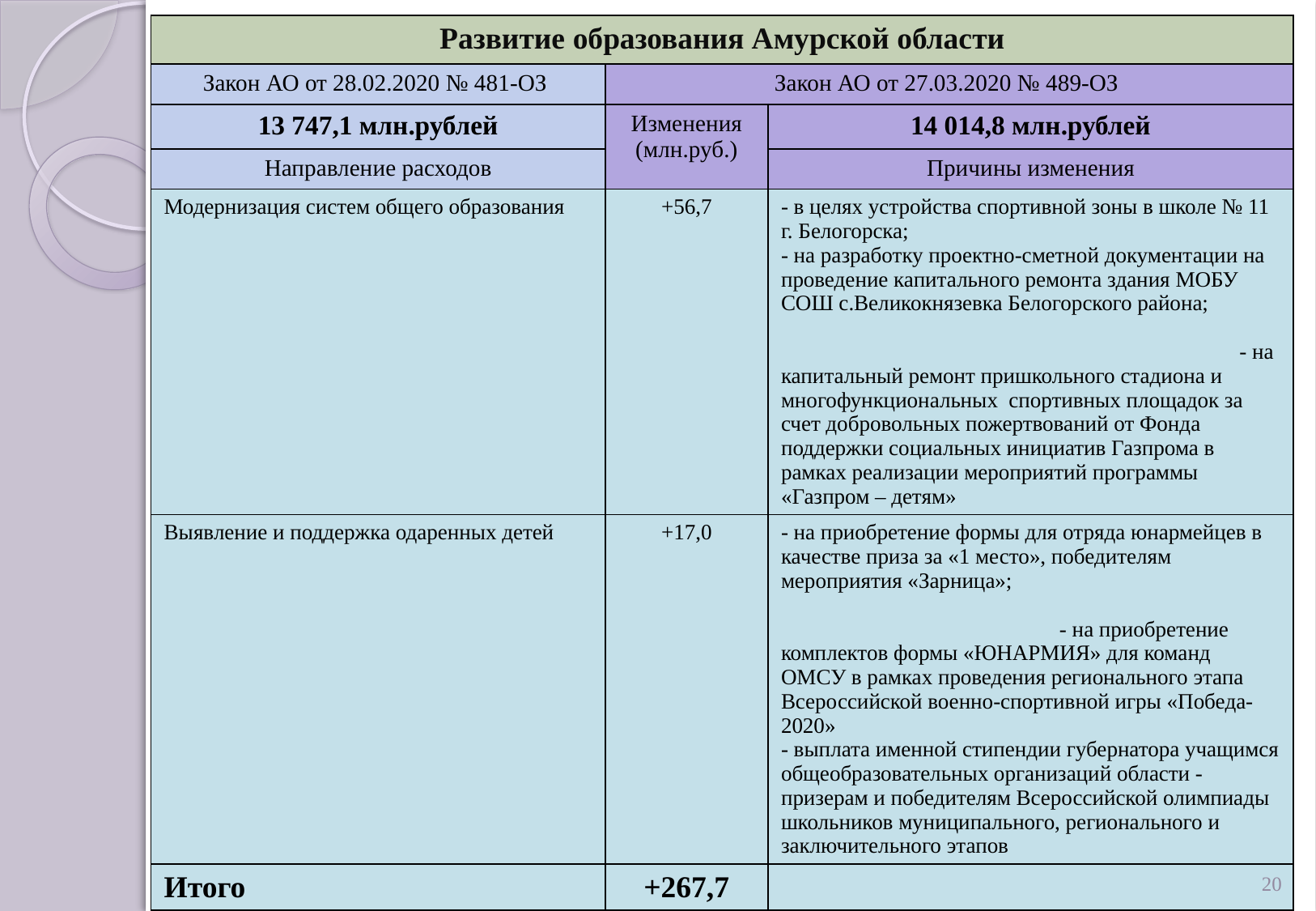

| Развитие образования Амурской области |  |  |
| --- | --- | --- |
| Закон АО от 28.02.2020 № 481-ОЗ | Закон АО от 27.03.2020 № 489-ОЗ |  |
| 13 747,1 млн.рублей | Изменения (млн.руб.) | 14 014,8 млн.рублей |
| Направление расходов |  | Причины изменения |
| Модернизация систем общего образования | +56,7 | - в целях устройства спортивной зоны в школе № 11 г. Белогорска; - на разработку проектно-сметной документации на проведение капитального ремонта здания МОБУ СОШ с.Великокнязевка Белогорского района; - на капитальный ремонт пришкольного стадиона и многофункциональных спортивных площадок за счет добровольных пожертвований от Фонда поддержки социальных инициатив Газпрома в рамках реализации мероприятий программы «Газпром – детям» |
| Выявление и поддержка одаренных детей | +17,0 | - на приобретение формы для отряда юнармейцев в качестве приза за «1 место», победителям мероприятия «Зарница»; - на приобретение комплектов формы «ЮНАРМИЯ» для команд ОМСУ в рамках проведения регионального этапа Всероссийской военно-спортивной игры «Победа-2020» - выплата именной стипендии губернатора учащимся общеобразовательных организаций области - призерам и победителям Всероссийской олимпиады школьников муниципального, регионального и заключительного этапов |
| Итого | +267,7 |  |
20